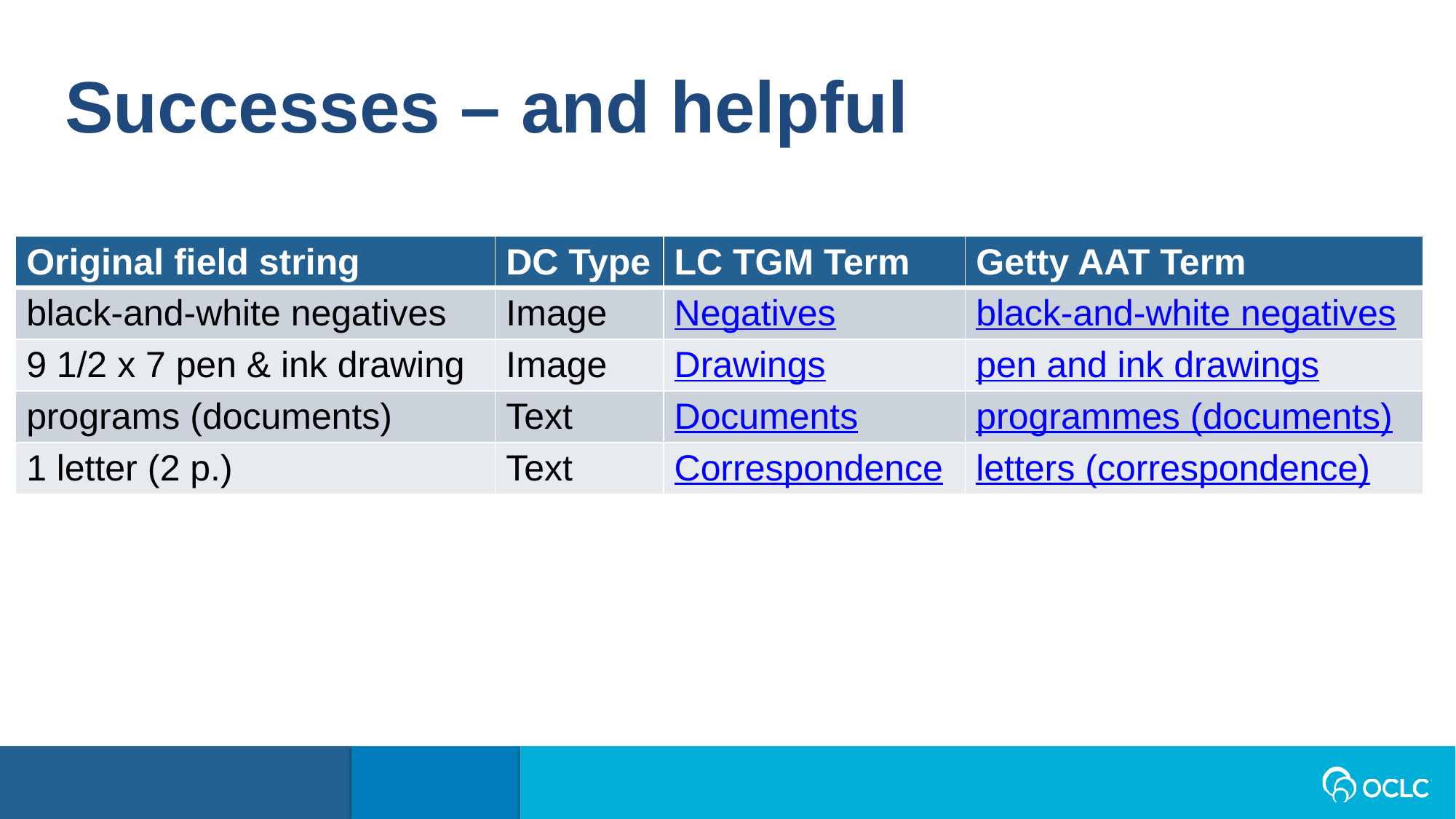

Successes – and helpful
| Original field string | DC Type | LC TGM Term | Getty AAT Term |
| --- | --- | --- | --- |
| black-and-white negatives | Image | Negatives | black-and-white negatives |
| 9 1/2 x 7 pen & ink drawing | Image | Drawings | pen and ink drawings |
| programs (documents) | Text | Documents | programmes (documents) |
| 1 letter (2 p.) | Text | Correspondence | letters (correspondence) |